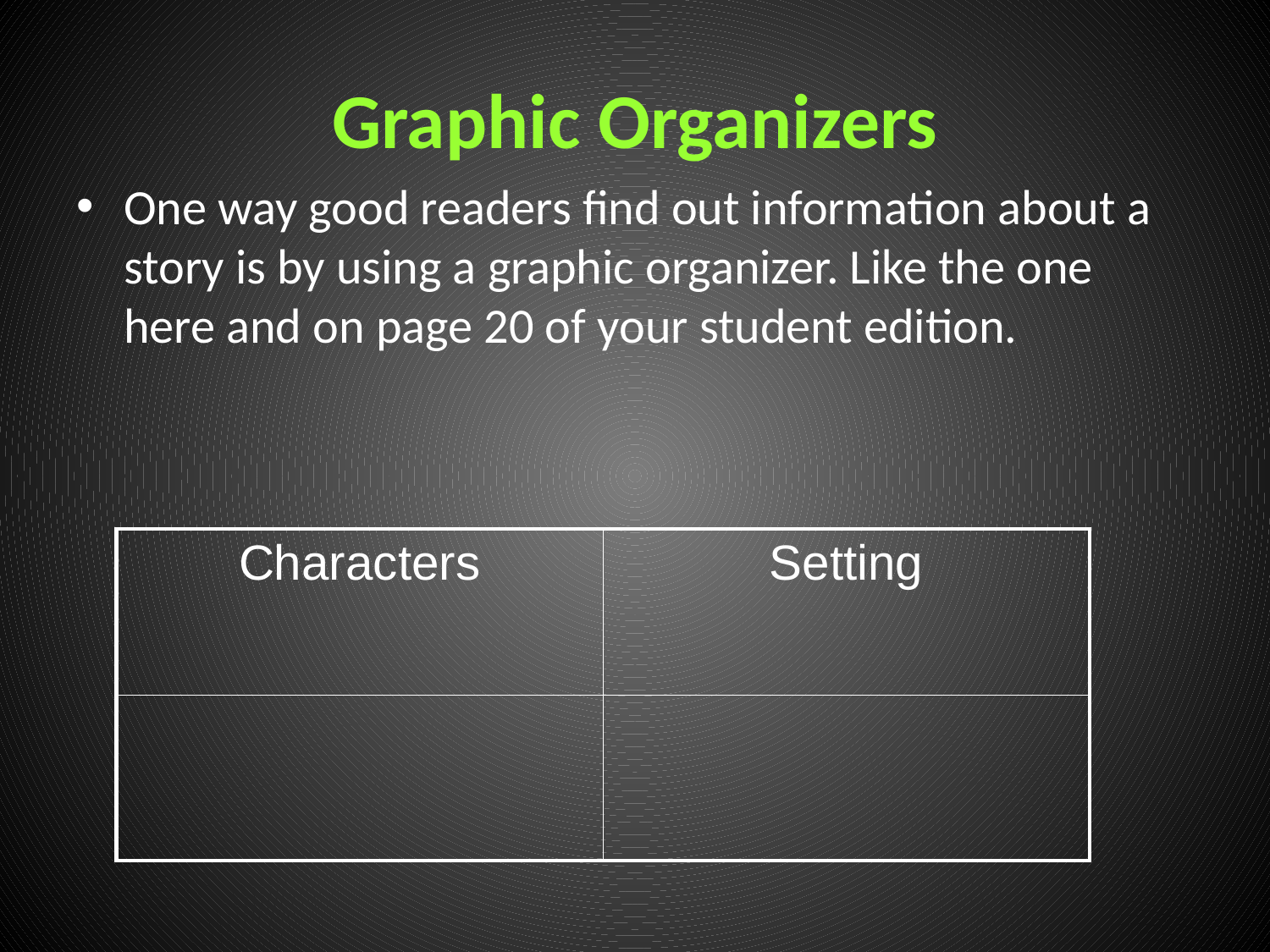

# Graphic Organizers
One way good readers find out information about a story is by using a graphic organizer. Like the one here and on page 20 of your student edition.

| Characters | Setting |
| --- | --- |
|  |  |